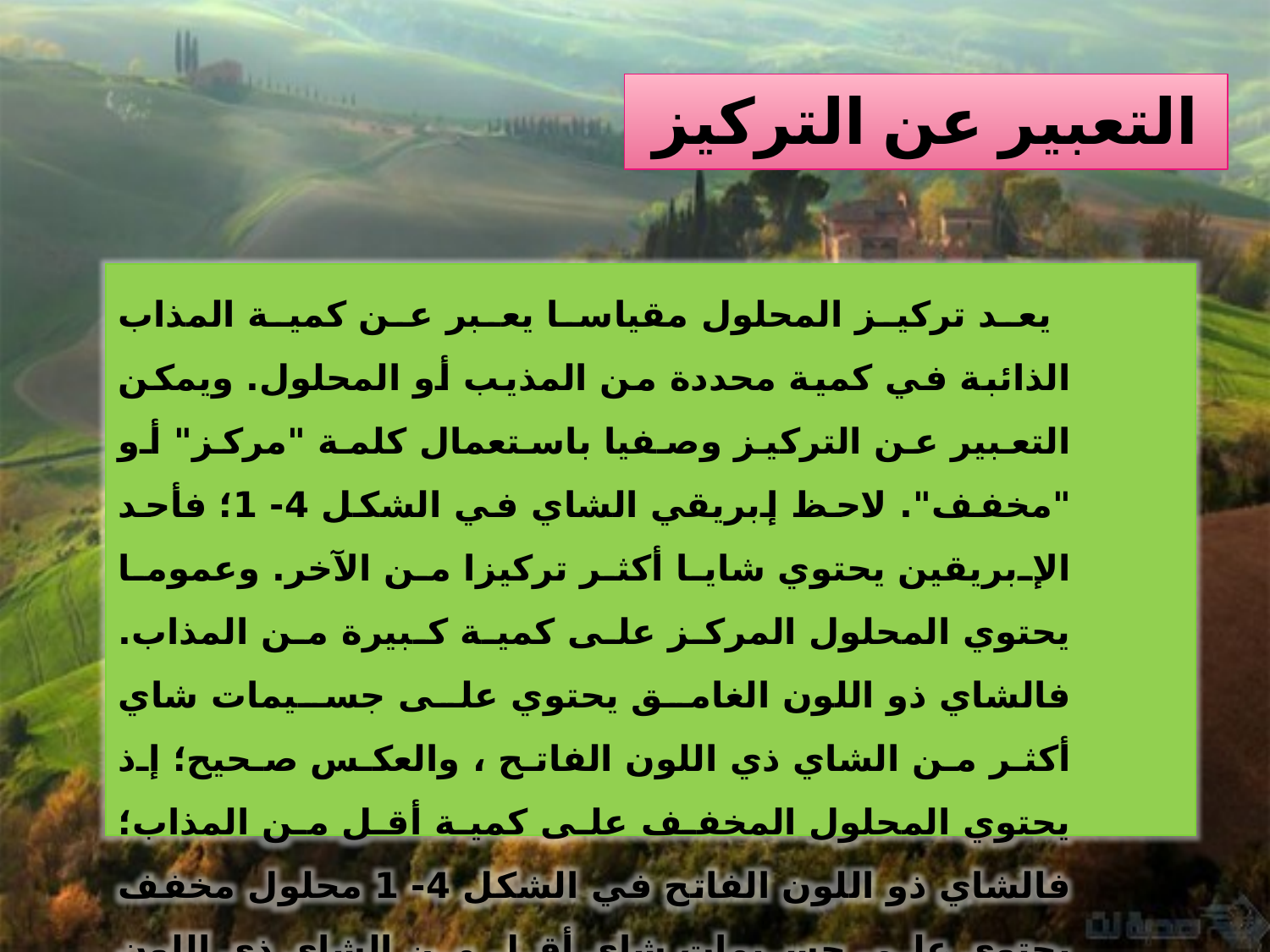

# التعبير عن التركيز
          يعد تركيز المحلول مقياسا يعبر عن كمية المذاب الذائبة في كمية محددة من المذيب أو المحلول. ويمكن التعبير عن التركيز وصفيا باستعمال كلمة "مركز" أو "مخفف". لاحظ إبريقي الشاي في الشكل 4- 1؛ فأحد الإبريقين يحتوي شايا أكثر تركيزا من الآخر. وعموما يحتوي المحلول المركز على كمية كبيرة من المذاب. فالشاي ذو اللون الغامق يحتوي على جسيمات شاي أكثر من الشاي ذي اللون الفاتح ، والعكس صحيح؛ إذ يحتوي المحلول المخفف على كمية أقل من المذاب؛ فالشاي ذو اللون الفاتح في الشكل 4- 1 محلول مخفف يحتوي على جسيمات شاي أقل من الشاي ذي اللون الغامق.